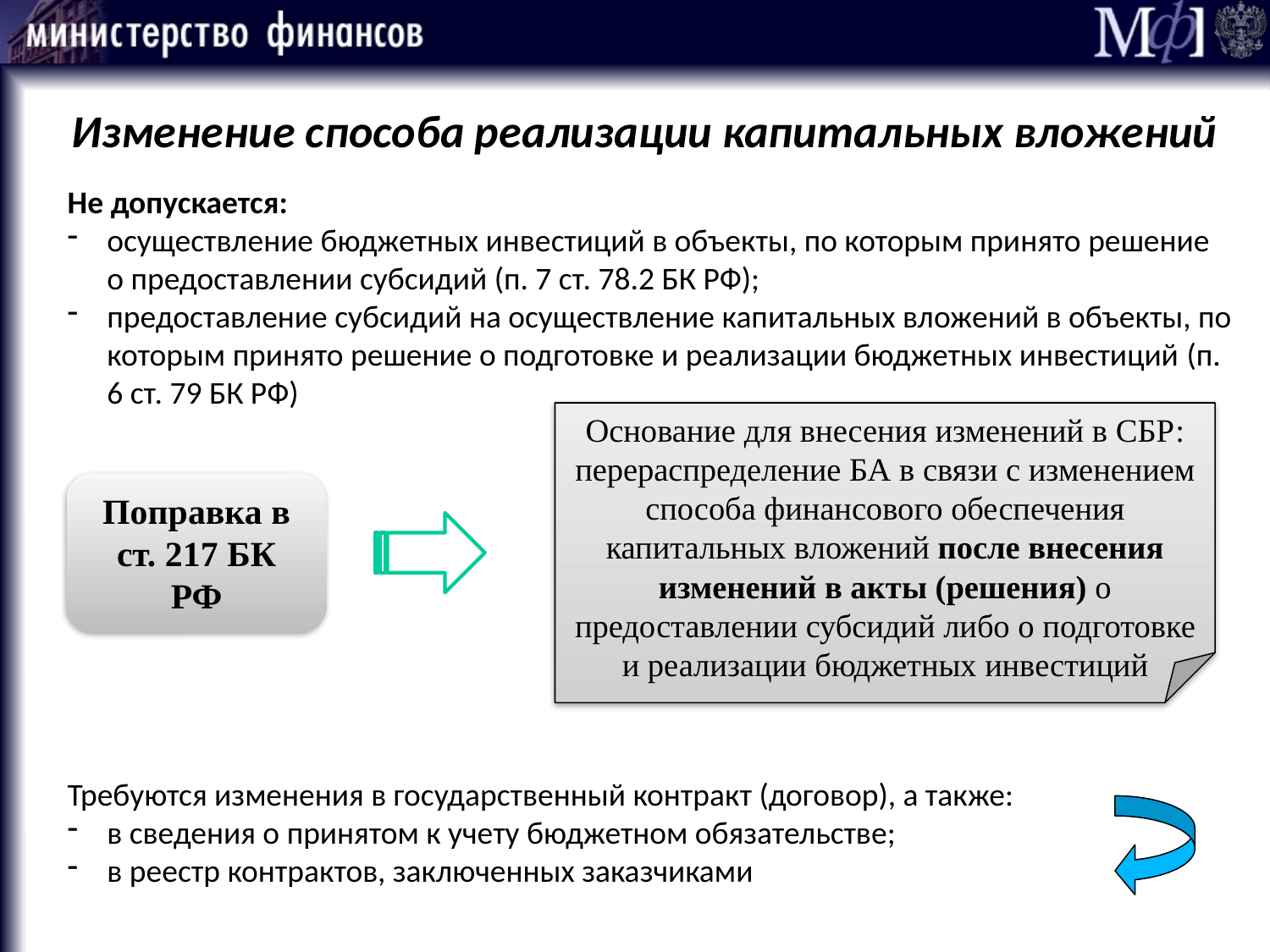

Изменение способа реализации капитальных вложений
Не допускается:
осуществление бюджетных инвестиций в объекты, по которым принято решение о предоставлении субсидий (п. 7 ст. 78.2 БК РФ);
предоставление субсидий на осуществление капитальных вложений в объекты, по которым принято решение о подготовке и реализации бюджетных инвестиций (п. 6 ст. 79 БК РФ)
Основание для внесения изменений в СБР:
перераспределение БА в связи с изменением способа финансового обеспечения капитальных вложений после внесения изменений в акты (решения) о предоставлении субсидий либо о подготовке и реализации бюджетных инвестиций
Поправка в ст. 217 БК РФ

Требуются изменения в государственный контракт (договор), а также:
в сведения о принятом к учету бюджетном обязательстве;
в реестр контрактов, заключенных заказчиками